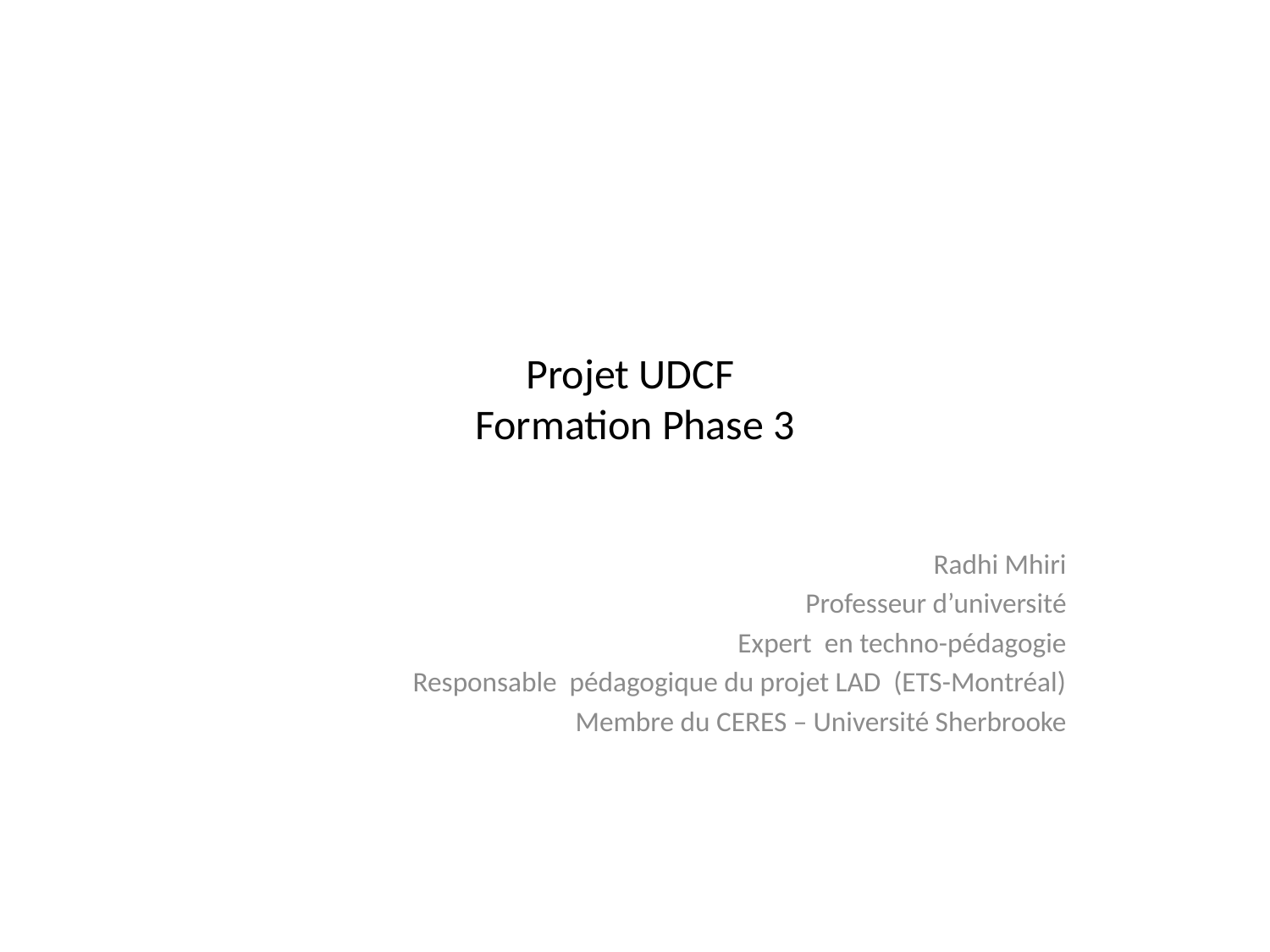

# Projet UDCF Formation Phase 3
Radhi Mhiri
Professeur d’université
Expert  en techno-pédagogie
Responsable  pédagogique du projet LAD  (ETS-Montréal)
Membre du CERES – Université Sherbrooke